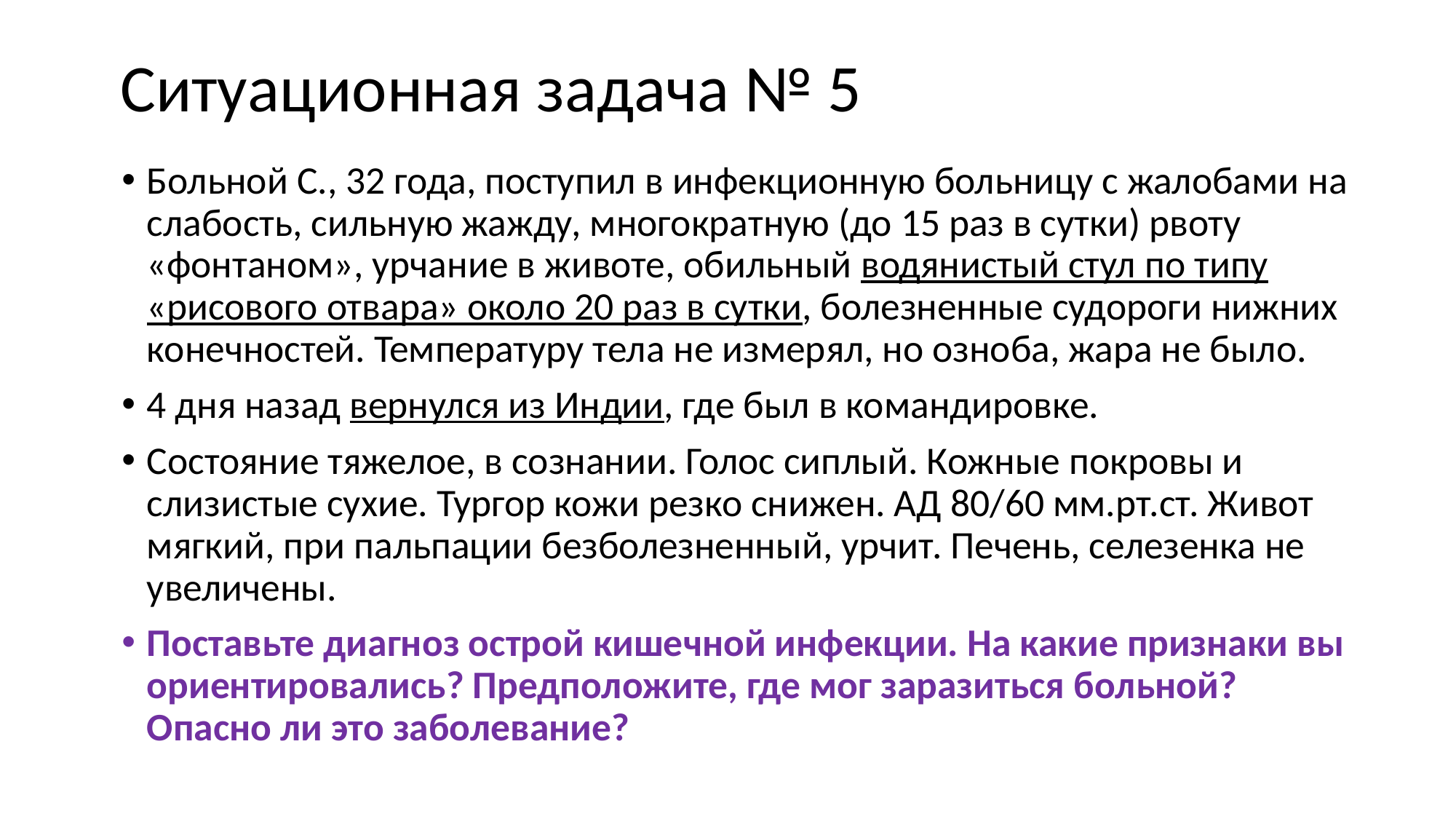

Ситуационная задача № 5
Больной С., 32 года, поступил в инфекционную больницу с жалобами на слабость, сильную жажду, многократную (до 15 раз в сутки) рвоту «фонтаном», урчание в животе, обильный водянистый стул по типу «рисового отвара» около 20 раз в сутки, болезненные судороги нижних конечностей. Температуру тела не измерял, но озноба, жара не было.
4 дня назад вернулся из Индии, где был в командировке.
Состояние тяжелое, в сознании. Голос сиплый. Кожные покровы и слизистые сухие. Тургор кожи резко снижен. АД 80/60 мм.рт.ст. Живот мягкий, при пальпации безболезненный, урчит. Печень, селезенка не увеличены.
Поставьте диагноз острой кишечной инфекции. На какие признаки вы ориентировались? Предположите, где мог заразиться больной? Опасно ли это заболевание?